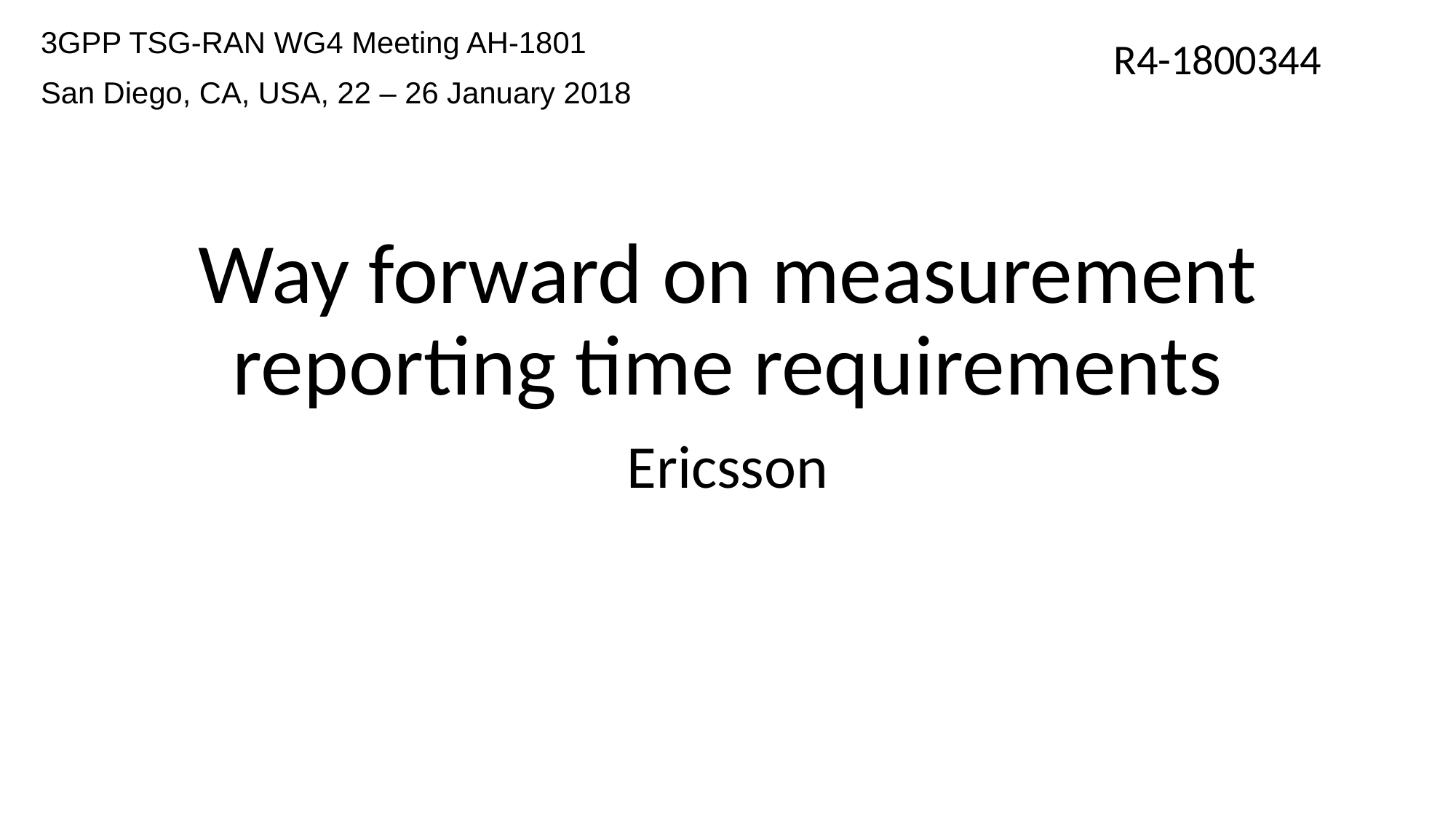

3GPP TSG-RAN WG4 Meeting AH-1801
San Diego, CA, USA, 22 – 26 January 2018
R4-1800344
# Way forward on measurement reporting time requirements
Ericsson